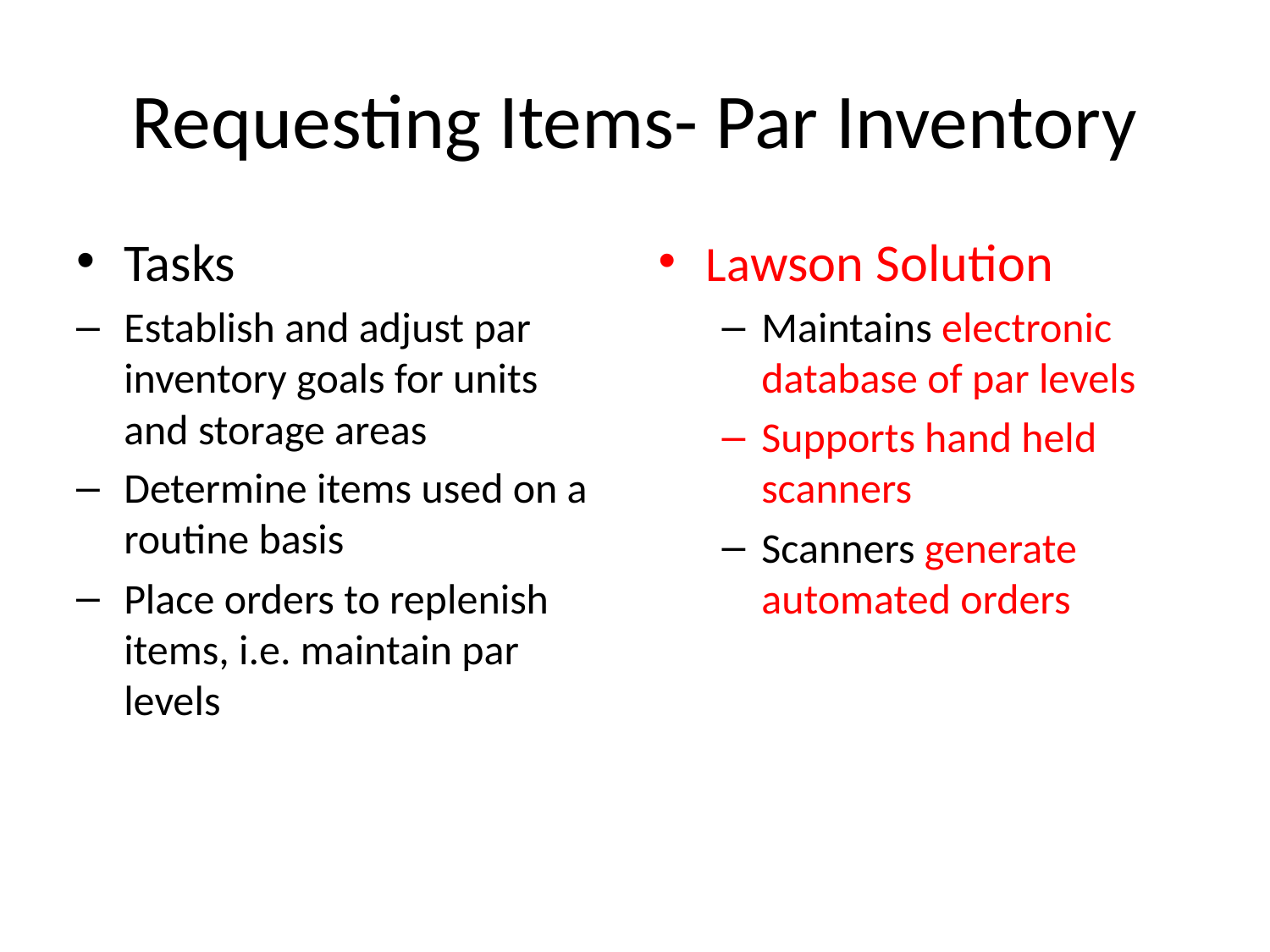

# Requesting Items- Par Inventory
Tasks
Establish and adjust par inventory goals for units and storage areas
Determine items used on a routine basis
Place orders to replenish items, i.e. maintain par levels

Lawson Solution
Maintains electronic database of par levels
Supports hand held scanners
Scanners generate automated orders